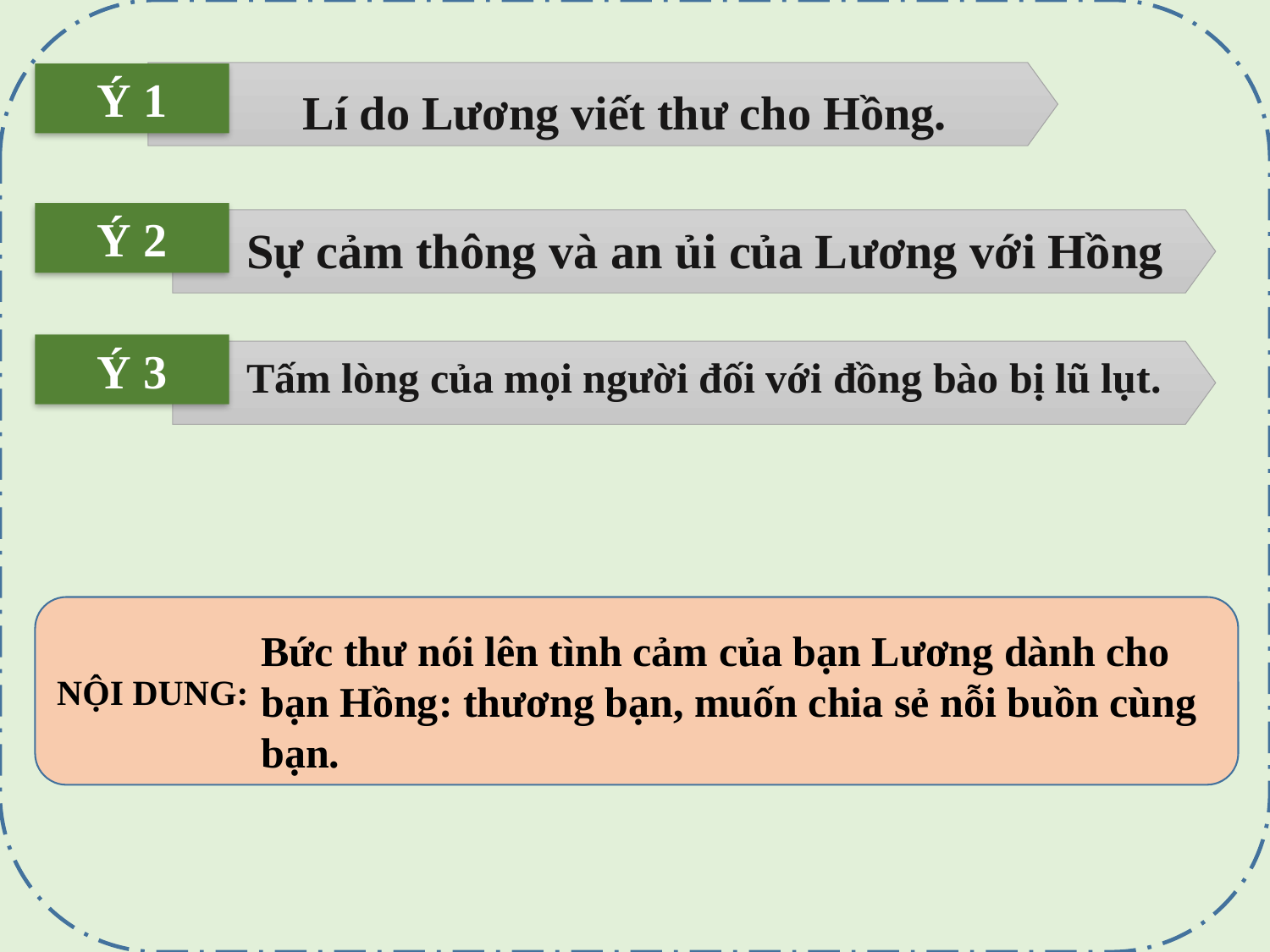

Ý 1
Lí do Lương viết thư cho Hồng.
Ý 2

Sự cảm thông và an ủi của Lương với Hồng
Ý 3

Tấm lòng của mọi người đối với đồng bào bị lũ lụt.
NỘI DUNG:
Bức thư nói lên tình cảm của bạn Lương dành cho bạn Hồng: thương bạn, muốn chia sẻ nỗi buồn cùng bạn.